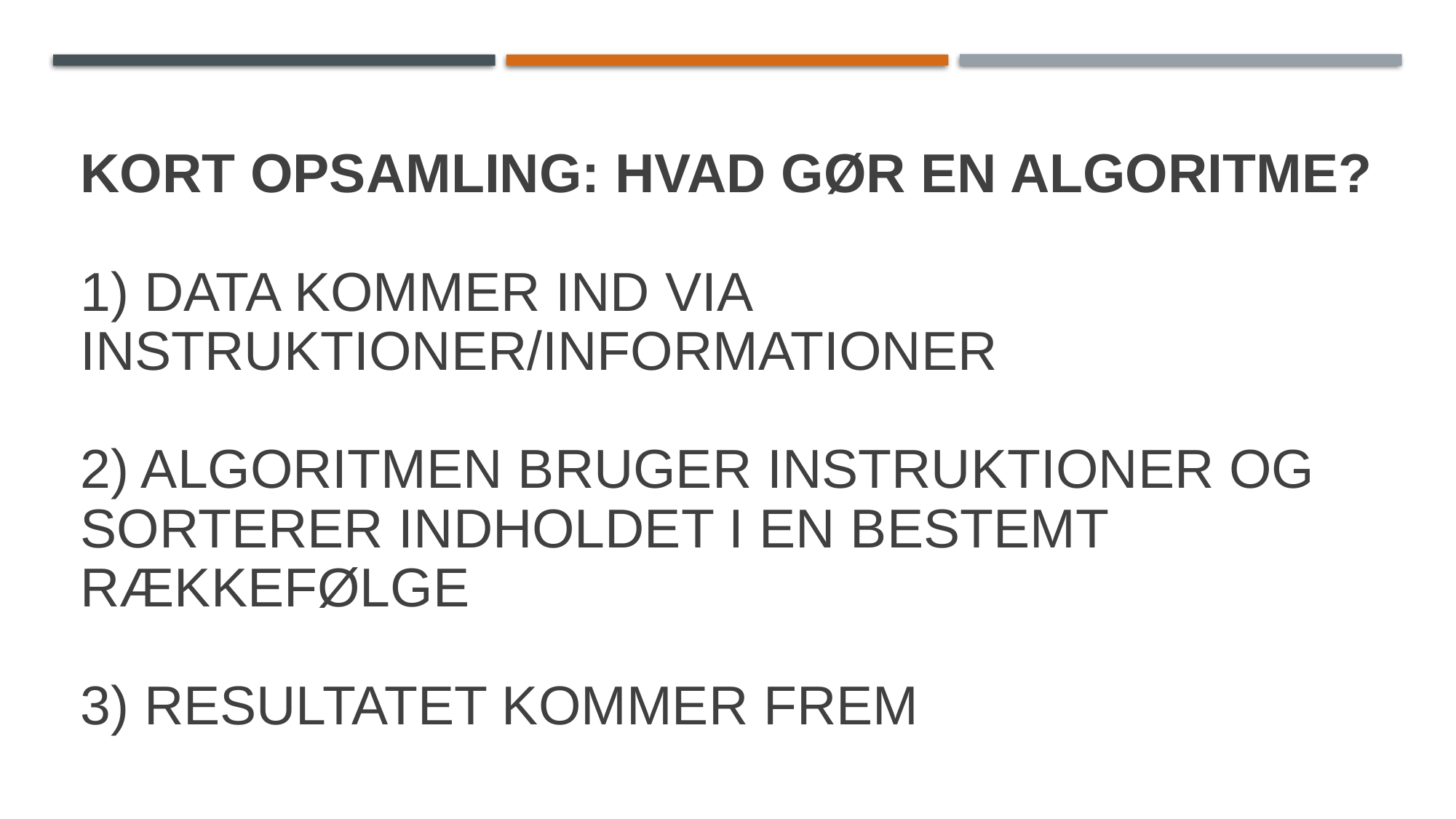

# Kort opsamling: Hvad gør en algoritme? 1) Data kommer ind via instruktioner/informationer 2) Algoritmen bruger instruktioner og sorterer indholdet i en bestemt rækkefølge 3) Resultatet kommer frem